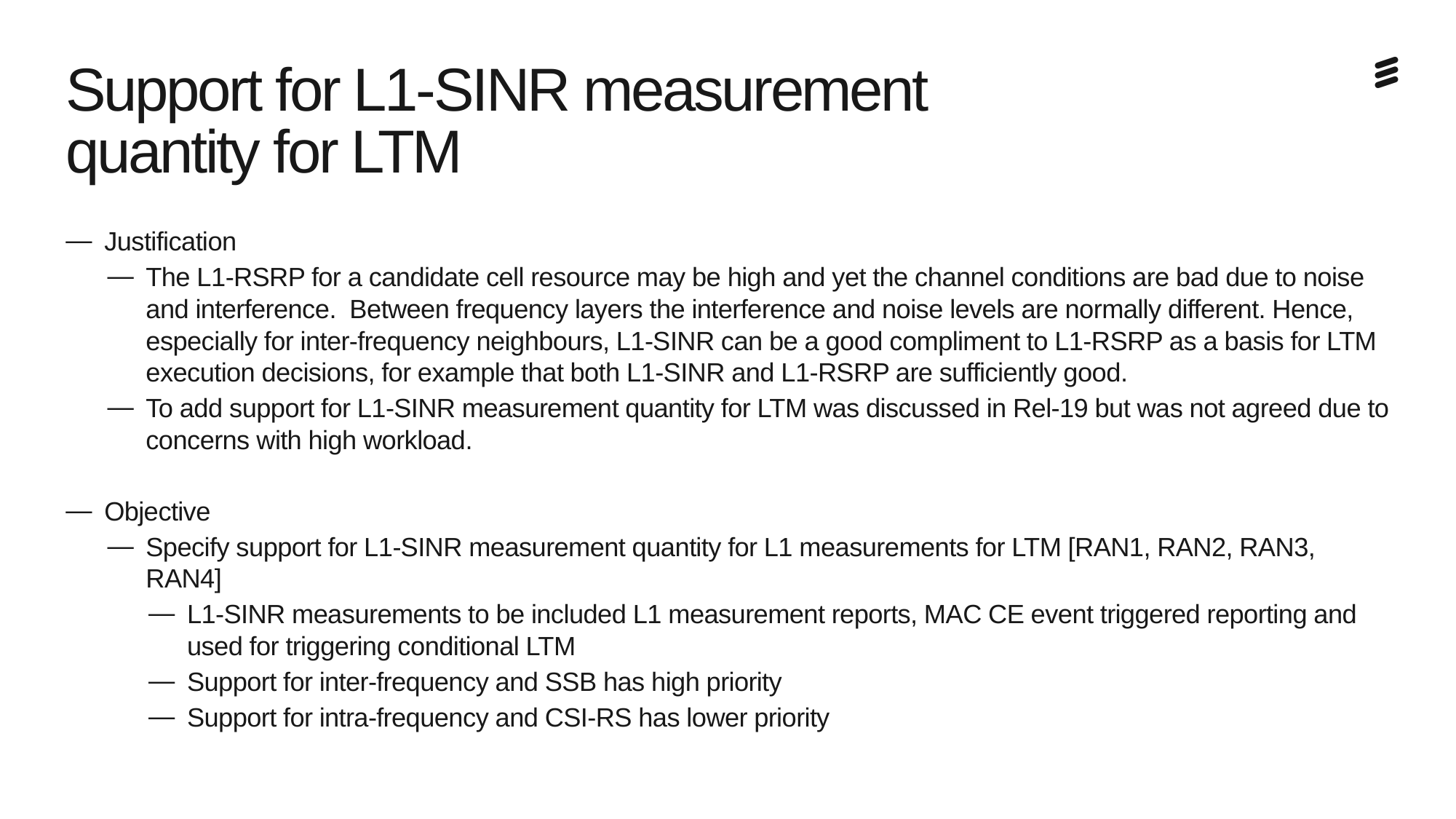

# Support for L1-SINR measurement quantity for LTM
Justification
The L1-RSRP for a candidate cell resource may be high and yet the channel conditions are bad due to noise and interference.  Between frequency layers the interference and noise levels are normally different. Hence, especially for inter-frequency neighbours, L1-SINR can be a good compliment to L1-RSRP as a basis for LTM execution decisions, for example that both L1-SINR and L1-RSRP are sufficiently good.
To add support for L1-SINR measurement quantity for LTM was discussed in Rel-19 but was not agreed due to concerns with high workload.

Objective
Specify support for L1-SINR measurement quantity for L1 measurements for LTM [RAN1, RAN2, RAN3, RAN4]
L1-SINR measurements to be included L1 measurement reports, MAC CE event triggered reporting and used for triggering conditional LTM
Support for inter-frequency and SSB has high priority
Support for intra-frequency and CSI-RS has lower priority